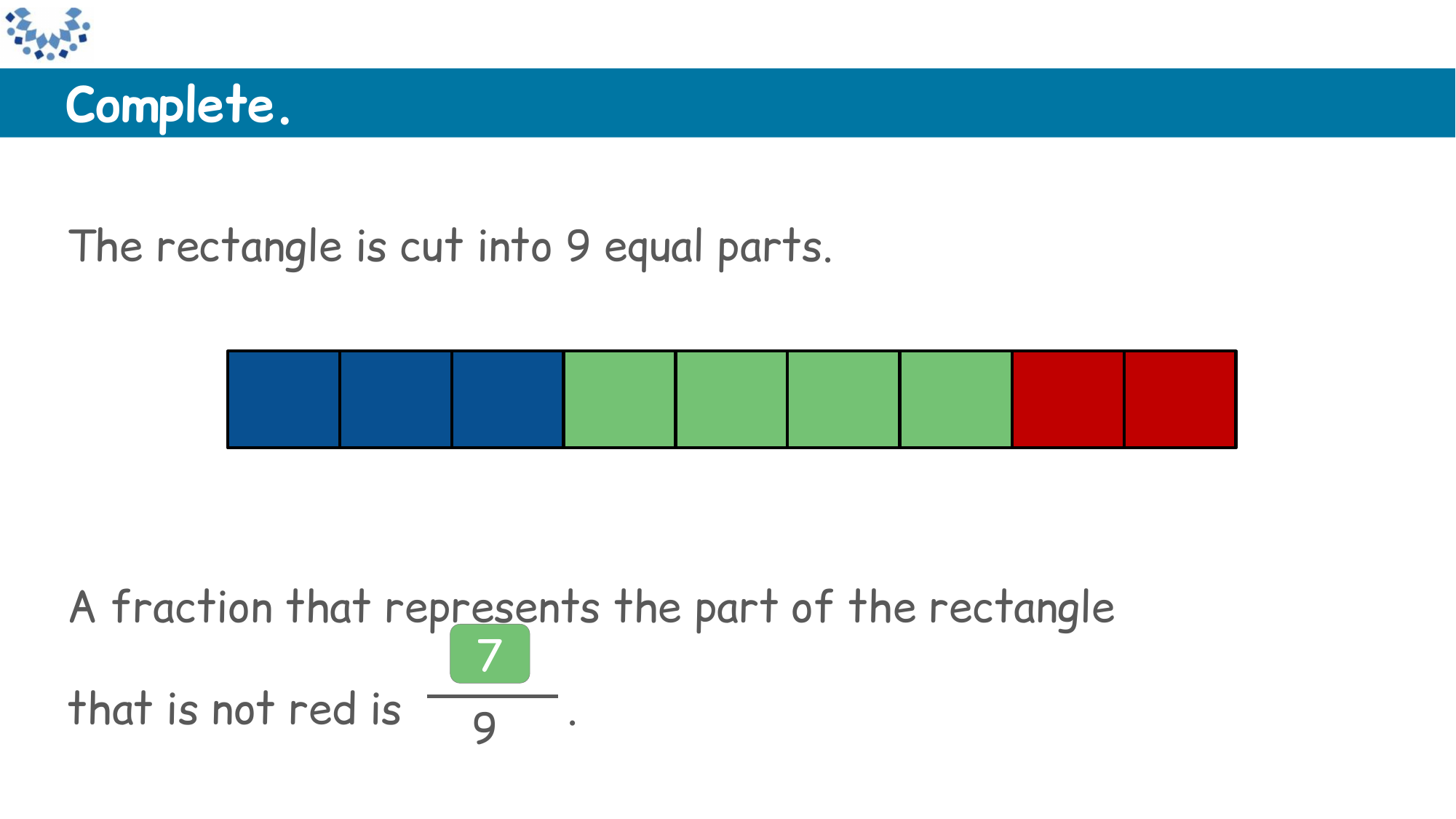

Complete.
The rectangle is cut into 9 equal parts.

A fraction that represents the part of the rectangle that is not red is             .

9
7